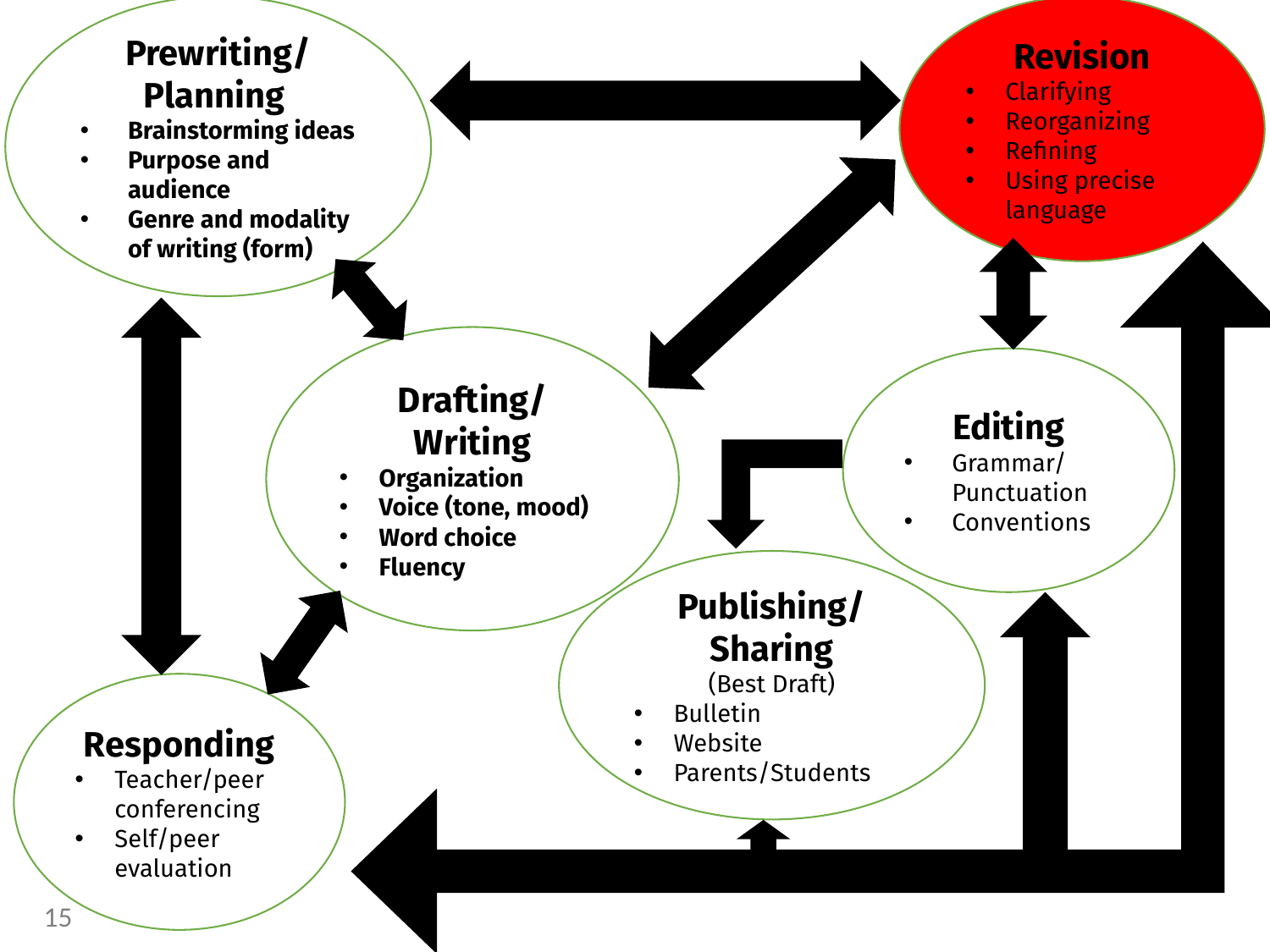

Prewriting/
Planning
Brainstorming ideas
Purpose and audience
Genre and modality of writing (form)
Revision
Clarifying
Reorganizing
Refining
Using precise language

Drafting/
Writing
Organization
Voice (tone, mood)
Word choice
Fluency
Editing
Grammar/ Punctuation
Conventions

Publishing/ Sharing
(Best Draft)
Bulletin
Website
Parents/Students

Responding
Teacher/peer conferencing
Self/peer evaluation

15